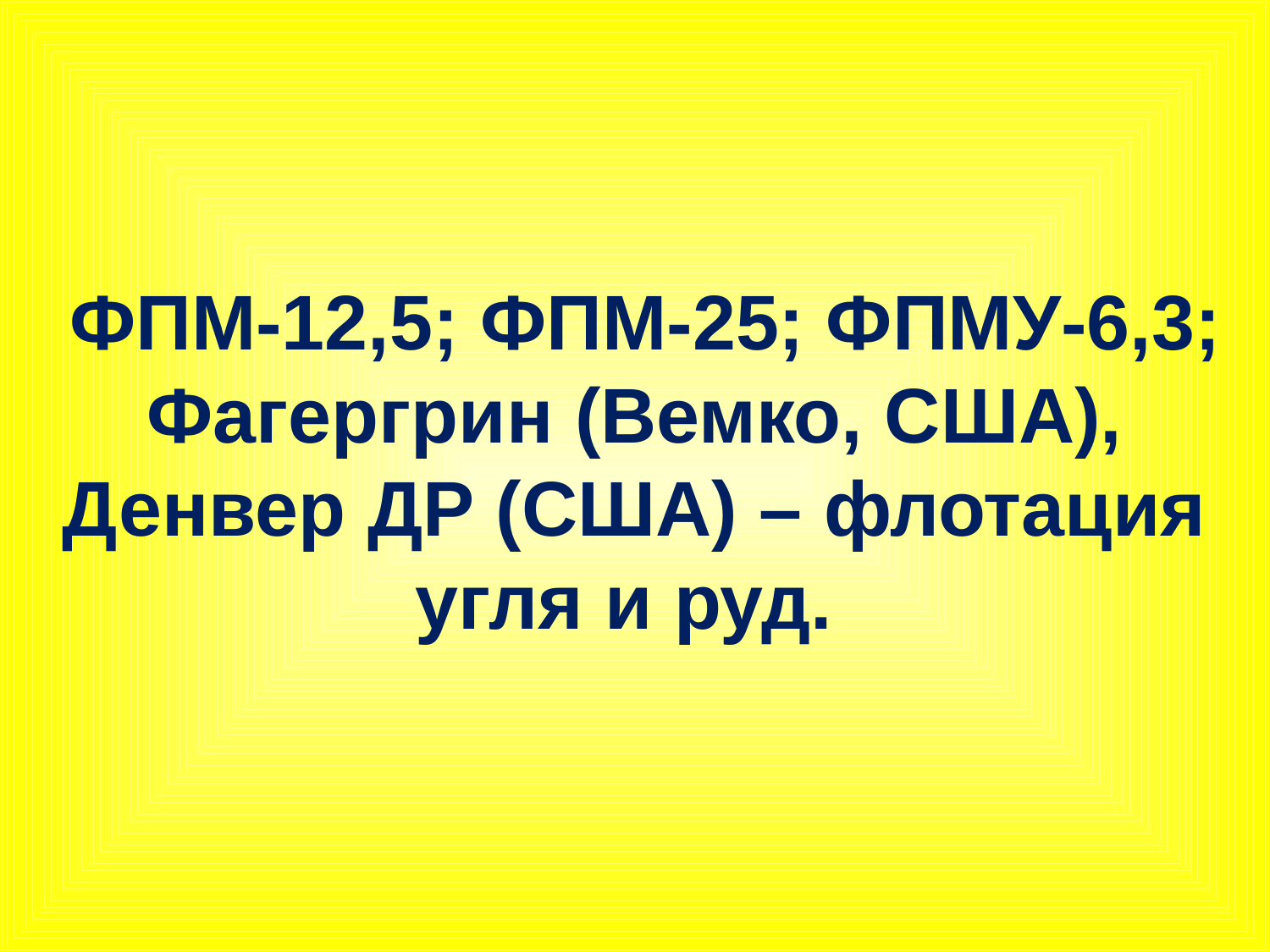

ФПМ-12,5; ФПМ-25; ФПМУ-6,3; Фагергрин (Вемко, США), Денвер ДР (США) – флотация угля и руд.